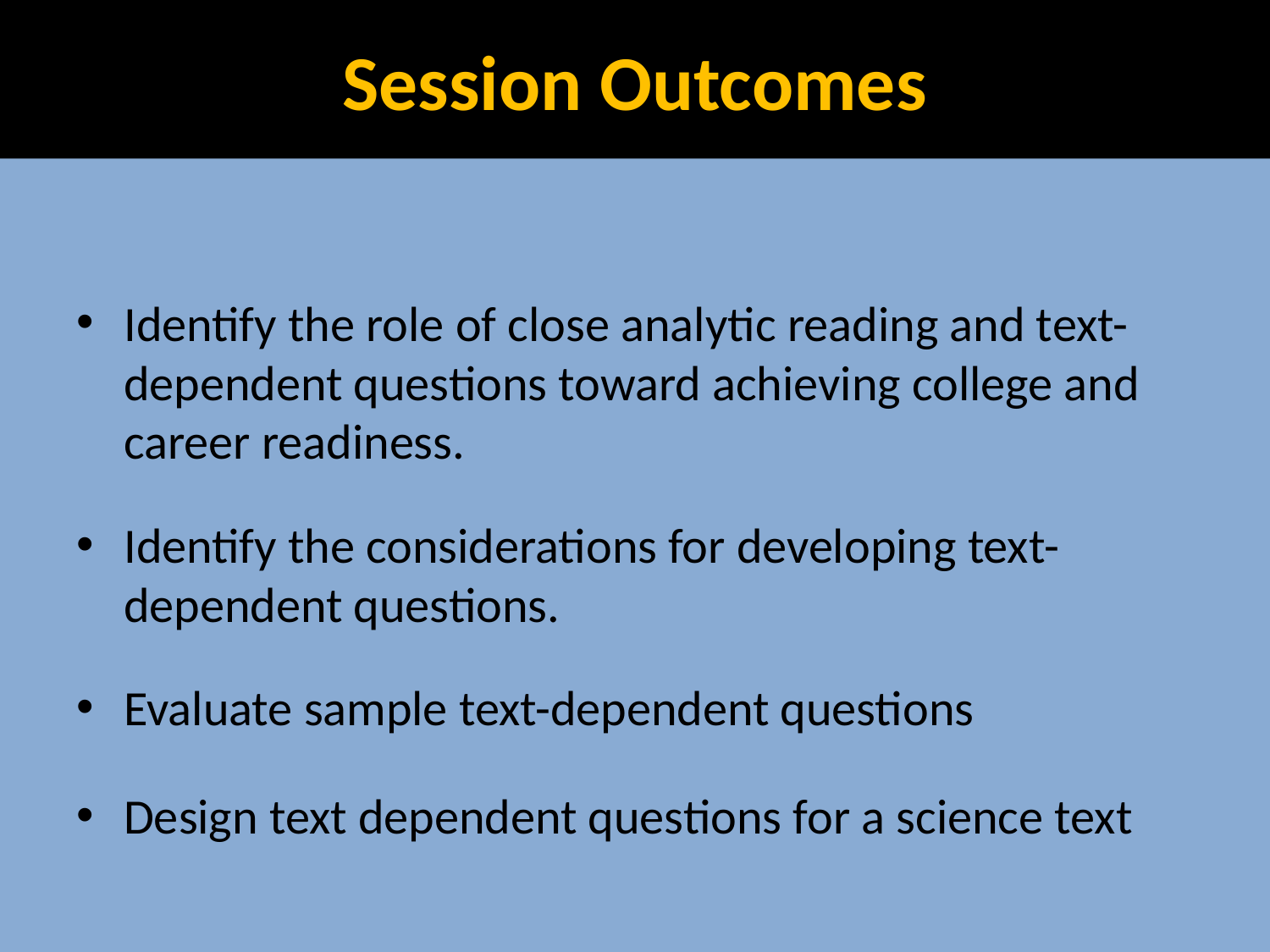

# Session Outcomes
Identify the role of close analytic reading and text-dependent questions toward achieving college and career readiness.

Identify the considerations for developing text-dependent questions.

Evaluate sample text-dependent questions

Design text dependent questions for a science text